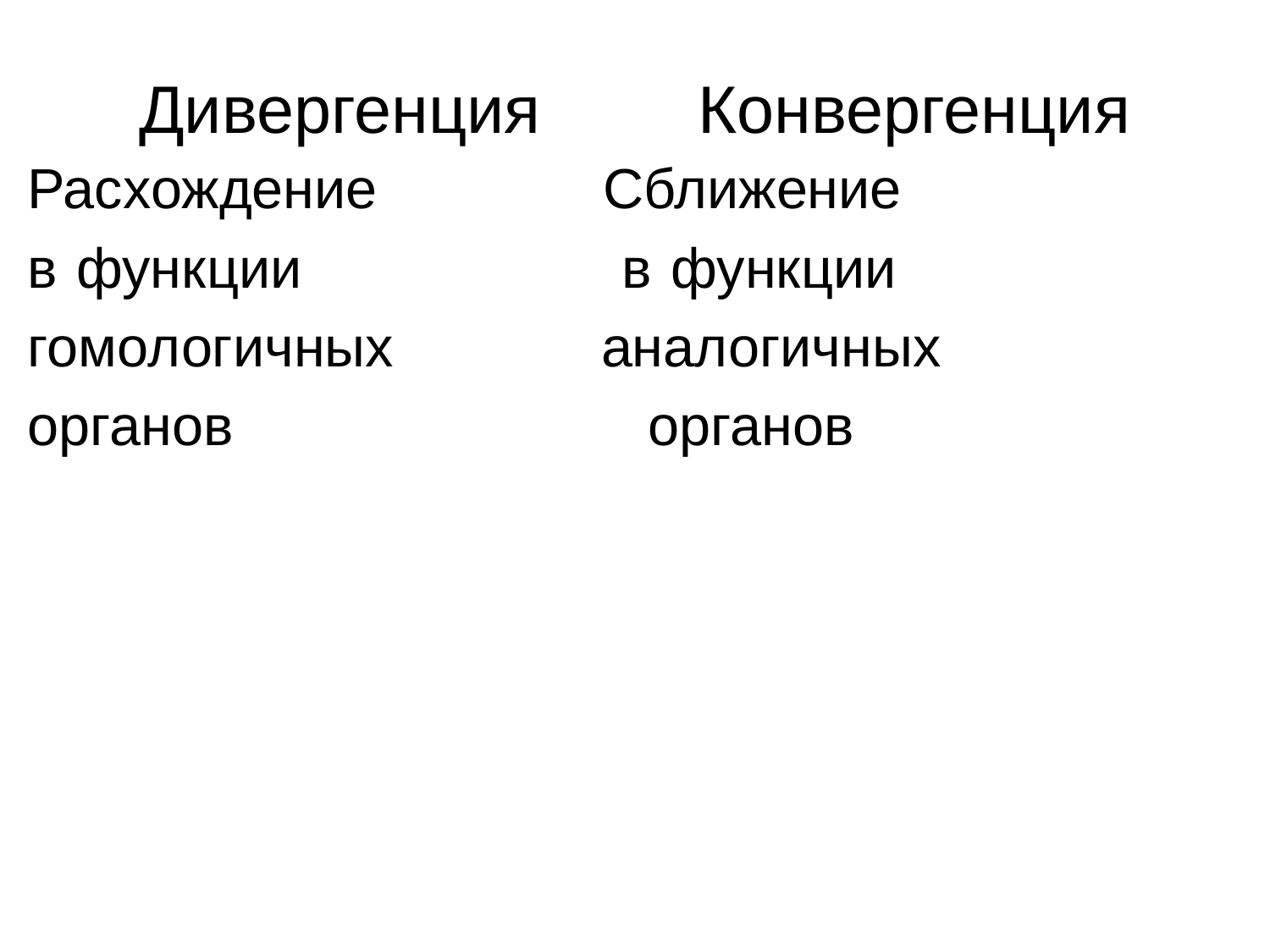

# Дивергенция       Конвергенция
Расхождение            Сближение
в функции                 в функции
гомологичных           аналогичных
органов                      органов